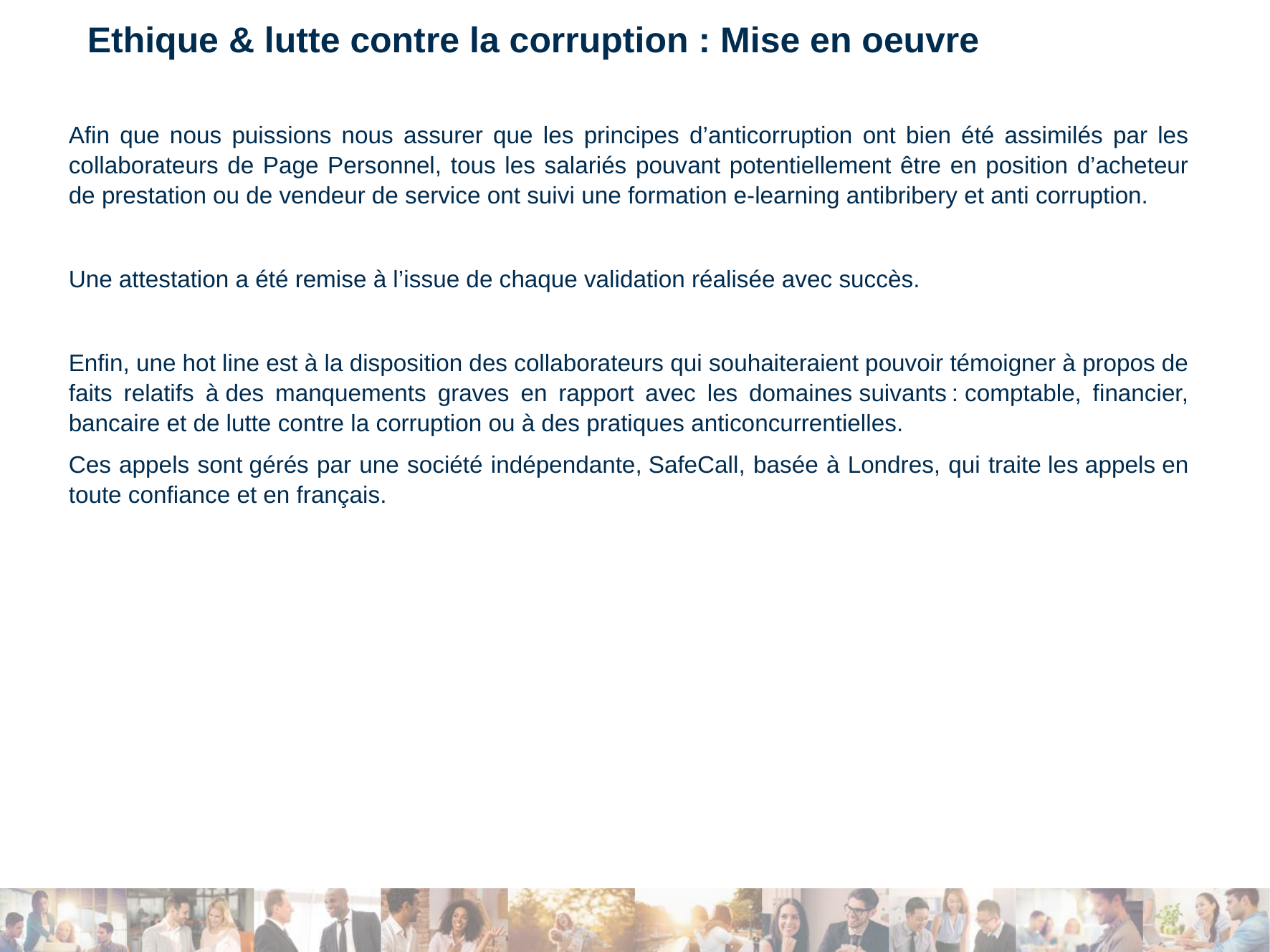

# Ethique & lutte contre la corruption : Mise en oeuvre
Afin que nous puissions nous assurer que les principes d’anticorruption ont bien été assimilés par les collaborateurs de Page Personnel, tous les salariés pouvant potentiellement être en position d’acheteur de prestation ou de vendeur de service ont suivi une formation e-learning antibribery et anti corruption.

Une attestation a été remise à l’issue de chaque validation réalisée avec succès.

Enfin, une hot line est à la disposition des collaborateurs qui souhaiteraient pouvoir témoigner à propos de faits relatifs à des manquements graves en rapport avec les domaines suivants : comptable, financier, bancaire et de lutte contre la corruption ou à des pratiques anticoncurrentielles.
Ces appels sont gérés par une société indépendante, SafeCall, basée à Londres, qui traite les appels en toute confiance et en français.